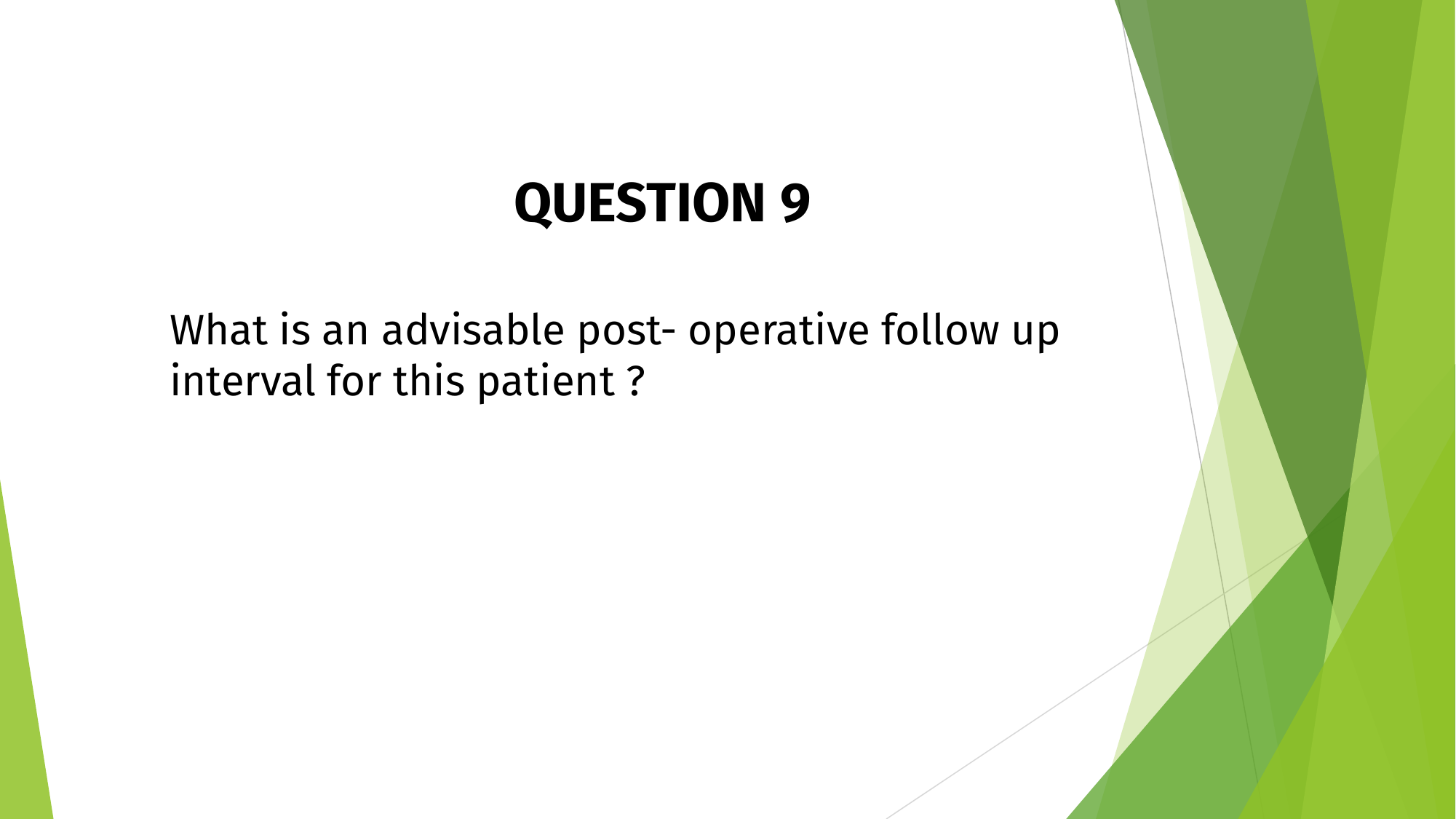

# QUESTION 9
What is an advisable post- operative follow up interval for this patient ?